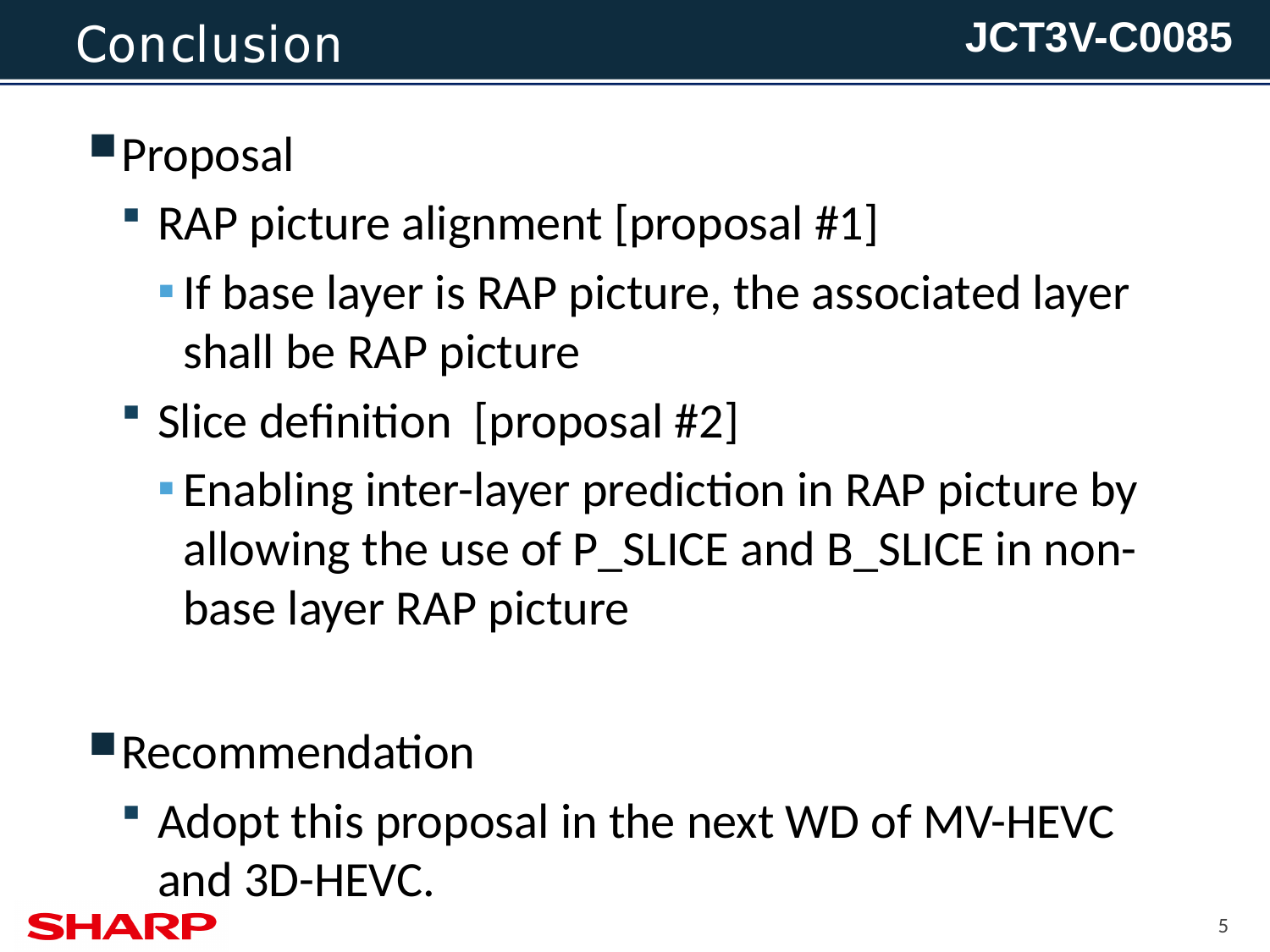

# Conclusion
Proposal
RAP picture alignment [proposal #1]
If base layer is RAP picture, the associated layer shall be RAP picture
Slice definition  [proposal #2]
Enabling inter-layer prediction in RAP picture by allowing the use of P_SLICE and B_SLICE in non-base layer RAP picture

Recommendation
Adopt this proposal in the next WD of MV-HEVC and 3D-HEVC.

5